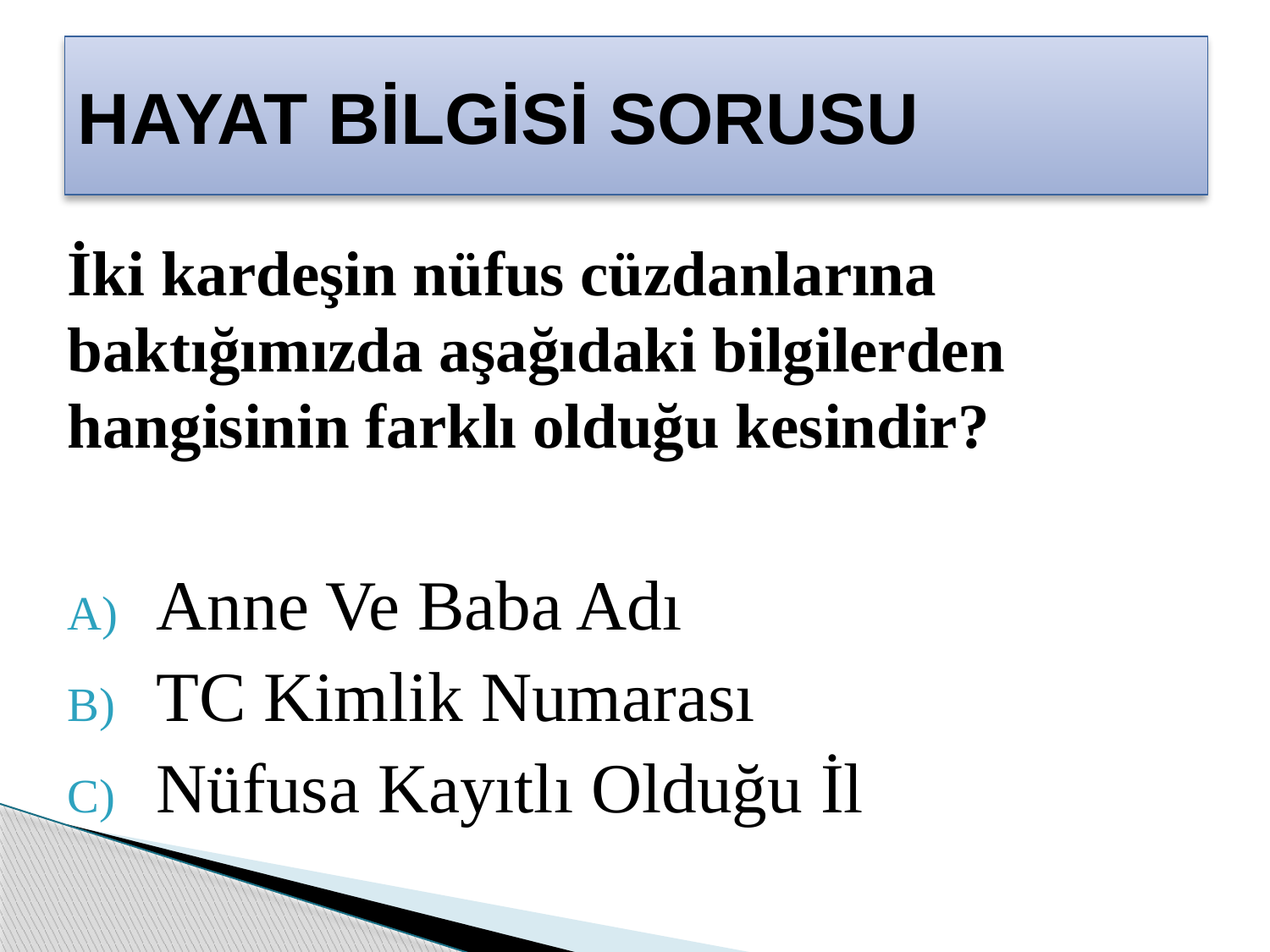

# HAYAT BİLGİSİ SORUSU
İki kardeşin nüfus cüzdanlarına baktığımızda aşağıdaki bilgilerden hangisinin farklı olduğu kesindir?

 Anne Ve Baba Adı
 TC Kimlik Numarası
 Nüfusa Kayıtlı Olduğu İl